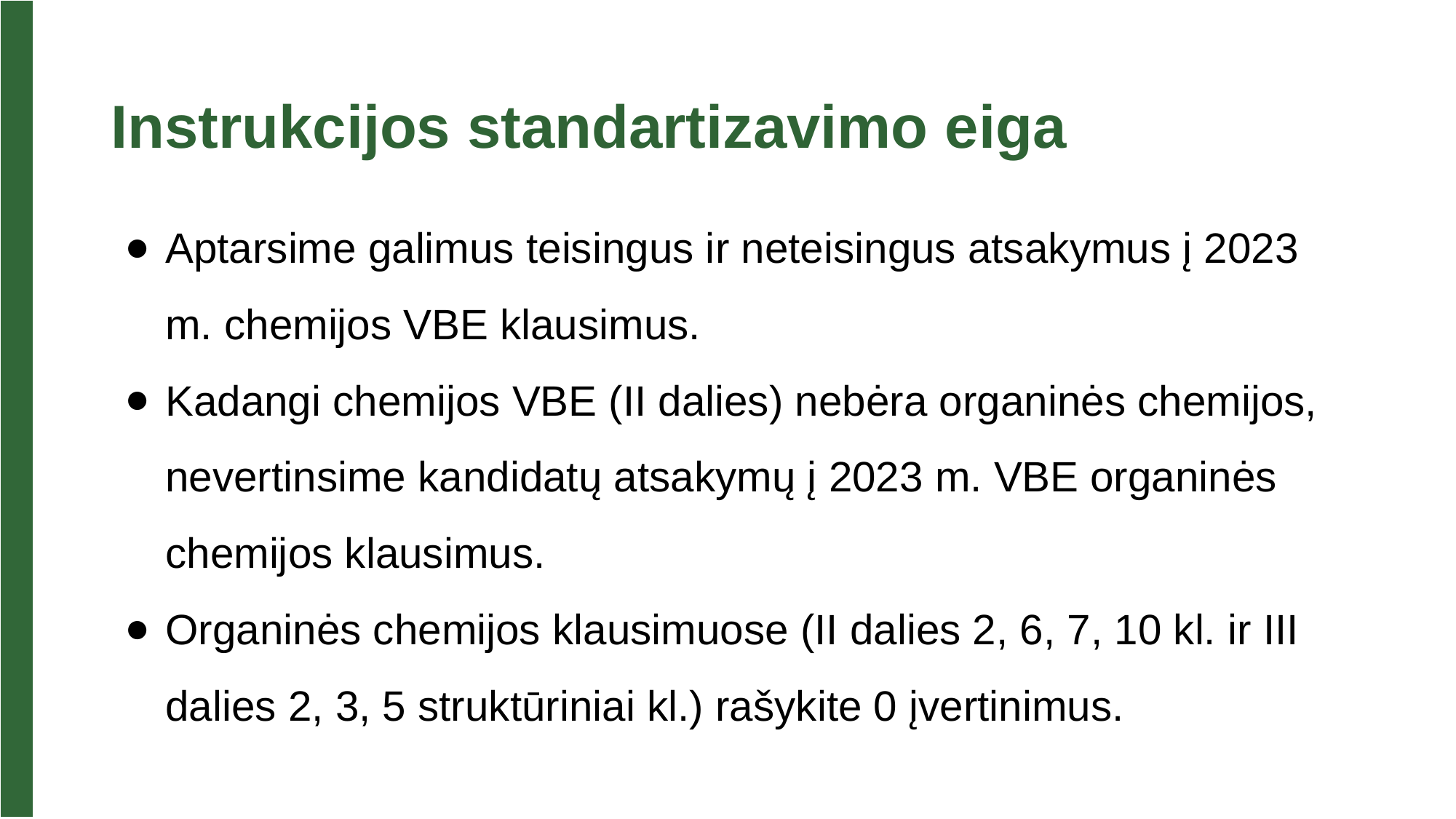

# Instrukcijos standartizavimo eiga
Aptarsime galimus teisingus ir neteisingus atsakymus į 2023 m. chemijos VBE klausimus.
Kadangi chemijos VBE (II dalies) nebėra organinės chemijos, nevertinsime kandidatų atsakymų į 2023 m. VBE organinės chemijos klausimus.
Organinės chemijos klausimuose (II dalies 2, 6, 7, 10 kl. ir III dalies 2, 3, 5 struktūriniai kl.) rašykite 0 įvertinimus.